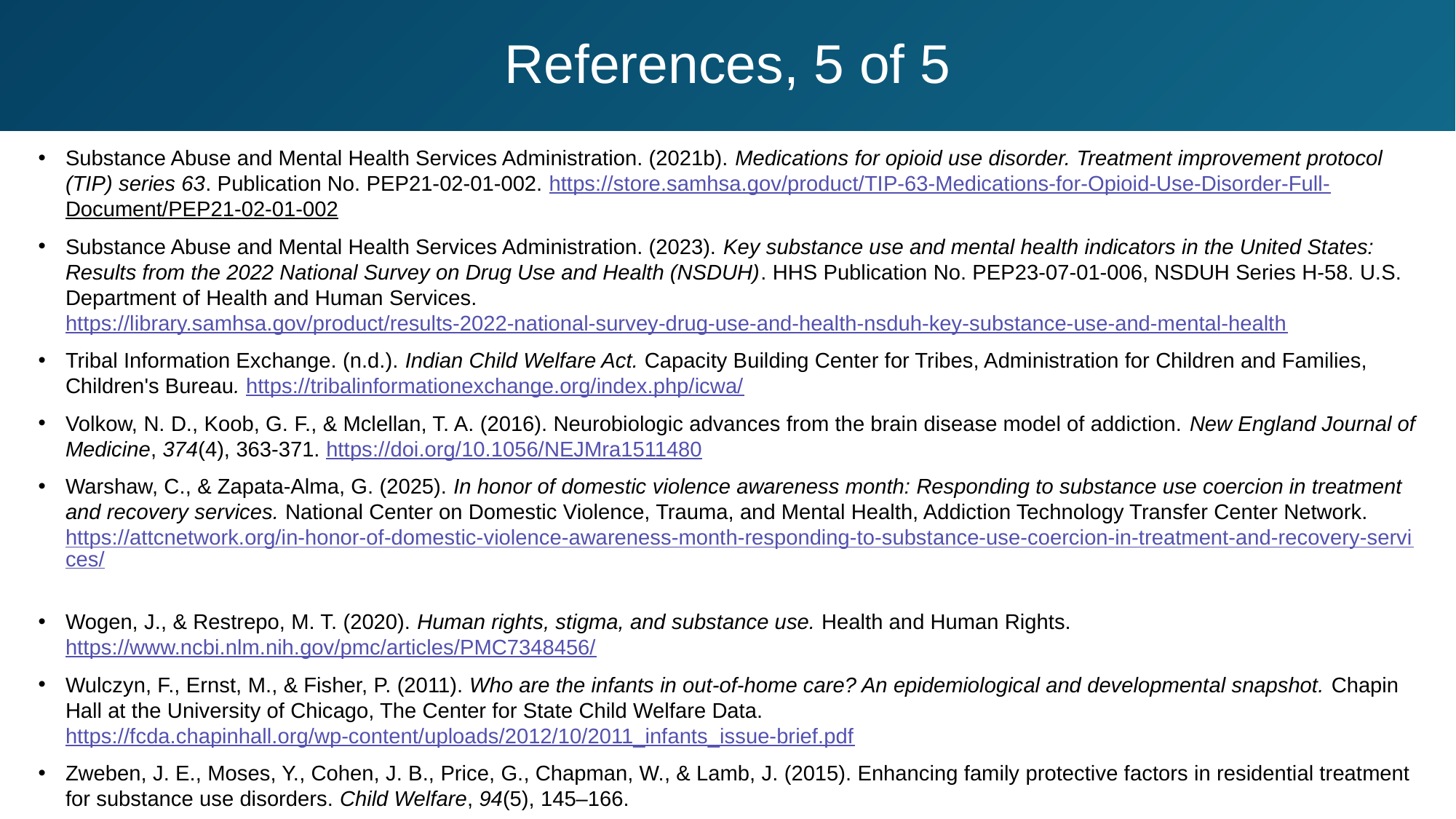

# References, 5 of 5
Substance Abuse and Mental Health Services Administration. (2021b). Medications for opioid use disorder. Treatment improvement protocol (TIP) series 63. Publication No. PEP21-02-01-002. https://store.samhsa.gov/product/TIP-63-Medications-for-Opioid-Use-Disorder-Full-Document/PEP21-02-01-002
Substance Abuse and Mental Health Services Administration. (2023). Key substance use and mental health indicators in the United States: Results from the 2022 National Survey on Drug Use and Health (NSDUH). HHS Publication No. PEP23-07-01-006, NSDUH Series H-58. U.S. Department of Health and Human Services. https://library.samhsa.gov/product/results-2022-national-survey-drug-use-and-health-nsduh-key-substance-use-and-mental-health
Tribal Information Exchange. (n.d.). Indian Child Welfare Act. Capacity Building Center for Tribes, Administration for Children and Families, Children's Bureau. https://tribalinformationexchange.org/index.php/icwa/
Volkow, N. D., Koob, G. F., & Mclellan, T. A. (2016). Neurobiologic advances from the brain disease model of addiction. New England Journal of Medicine, 374(4), 363-371. https://doi.org/10.1056/NEJMra1511480
Warshaw, C., & Zapata-Alma, G. (2025). In honor of domestic violence awareness month: Responding to substance use coercion in treatment and recovery services. National Center on Domestic Violence, Trauma, and Mental Health, Addiction Technology Transfer Center Network. https://attcnetwork.org/in-honor-of-domestic-violence-awareness-month-responding-to-substance-use-coercion-in-treatment-and-recovery-services/
Wogen, J., & Restrepo, M. T. (2020). Human rights, stigma, and substance use. Health and Human Rights. https://www.ncbi.nlm.nih.gov/pmc/articles/PMC7348456/
Wulczyn, F., Ernst, M., & Fisher, P. (2011). Who are the infants in out-of-home care? An epidemiological and developmental snapshot. Chapin Hall at the University of Chicago, The Center for State Child Welfare Data. https://fcda.chapinhall.org/wp-content/uploads/2012/10/2011_infants_issue-brief.pdf
Zweben, J. E., Moses, Y., Cohen, J. B., Price, G., Chapman, W., & Lamb, J. (2015). Enhancing family protective factors in residential treatment for substance use disorders. Child Welfare, 94(5), 145–166.